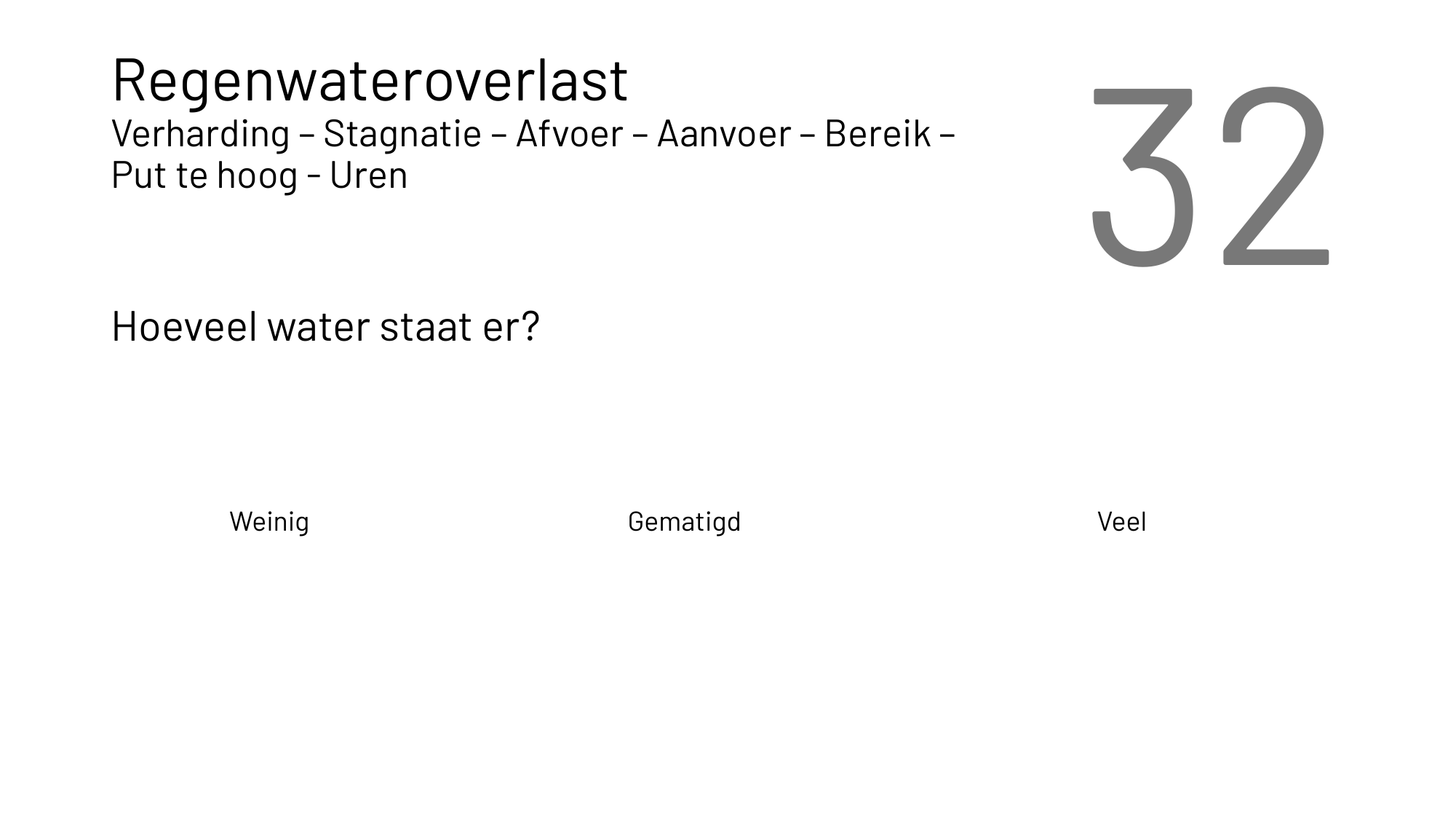

# Regenwateroverlast Verharding – Stagnatie – Afvoer – Aanvoer – Bereik – Put te hoog - Uren
32
Hoeveel water staat er?
Weinig
Gematigd
Veel